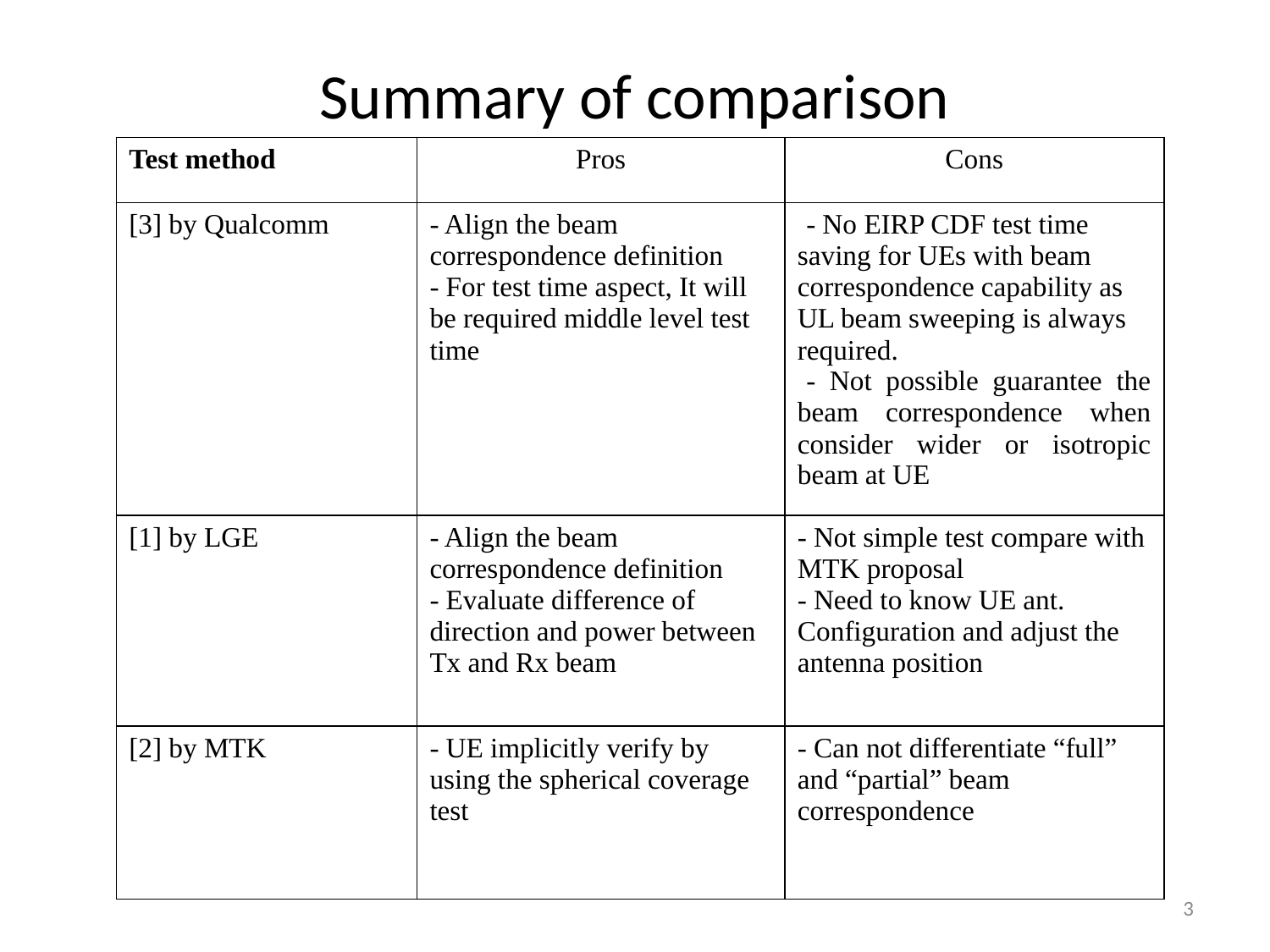

# Summary of comparison
| Test method | Pros | Cons |
| --- | --- | --- |
| [3] by Qualcomm | - Align the beam correspondence definition - For test time aspect, It will be required middle level test time | - No EIRP CDF test time saving for UEs with beam correspondence capability as UL beam sweeping is always required. - Not possible guarantee the beam correspondence when consider wider or isotropic beam at UE |
| [1] by LGE | - Align the beam correspondence definition - Evaluate difference of direction and power between Tx and Rx beam | - Not simple test compare with MTK proposal - Need to know UE ant. Configuration and adjust the antenna position |
| [2] by MTK | - UE implicitly verify by using the spherical coverage test | - Can not differentiate “full” and “partial” beam correspondence |
3